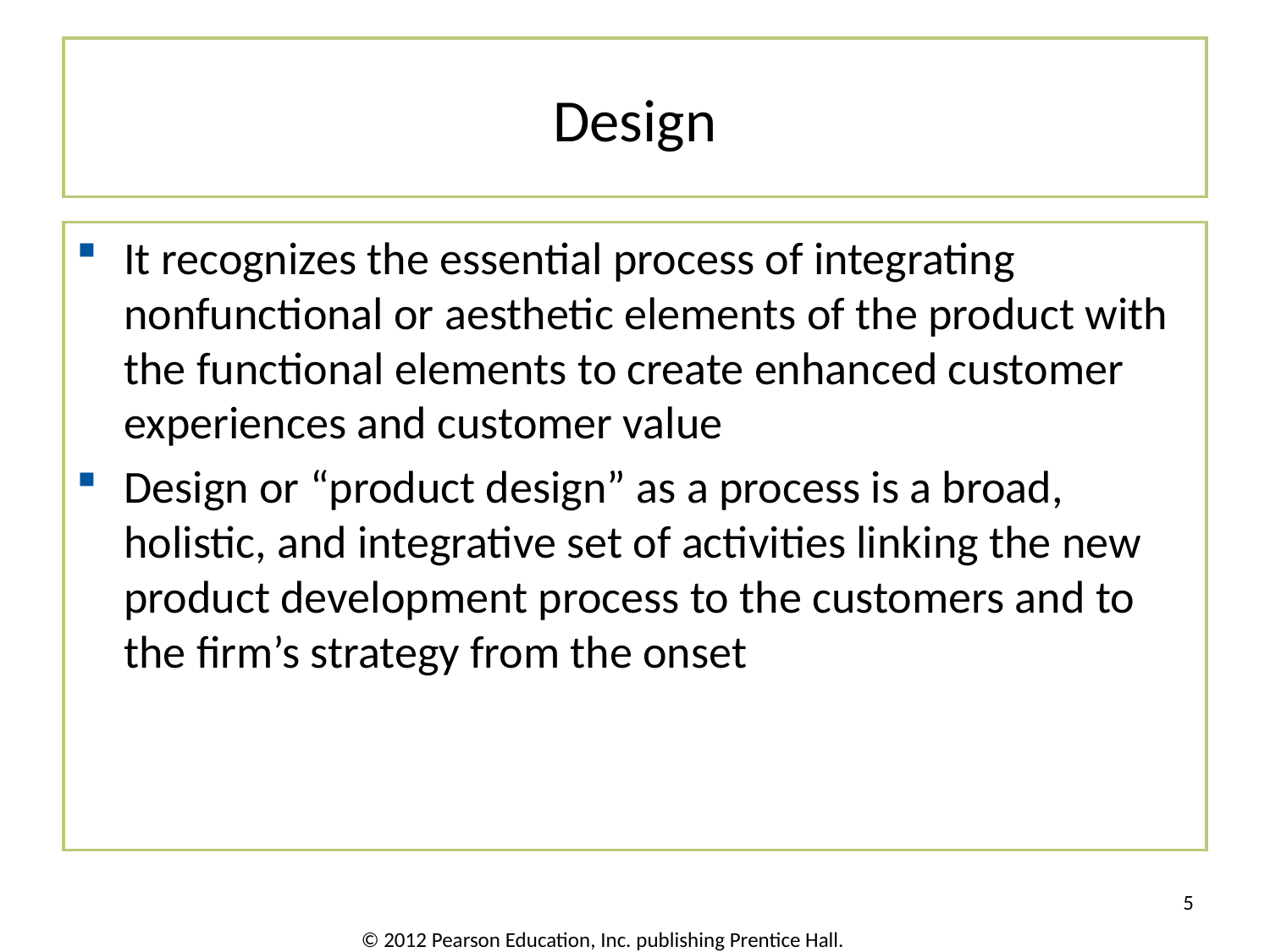

# Design
It recognizes the essential process of integrating nonfunctional or aesthetic elements of the product with the functional elements to create enhanced customer experiences and customer value
Design or “product design” as a process is a broad, holistic, and integrative set of activities linking the new product development process to the customers and to the firm’s strategy from the onset
5